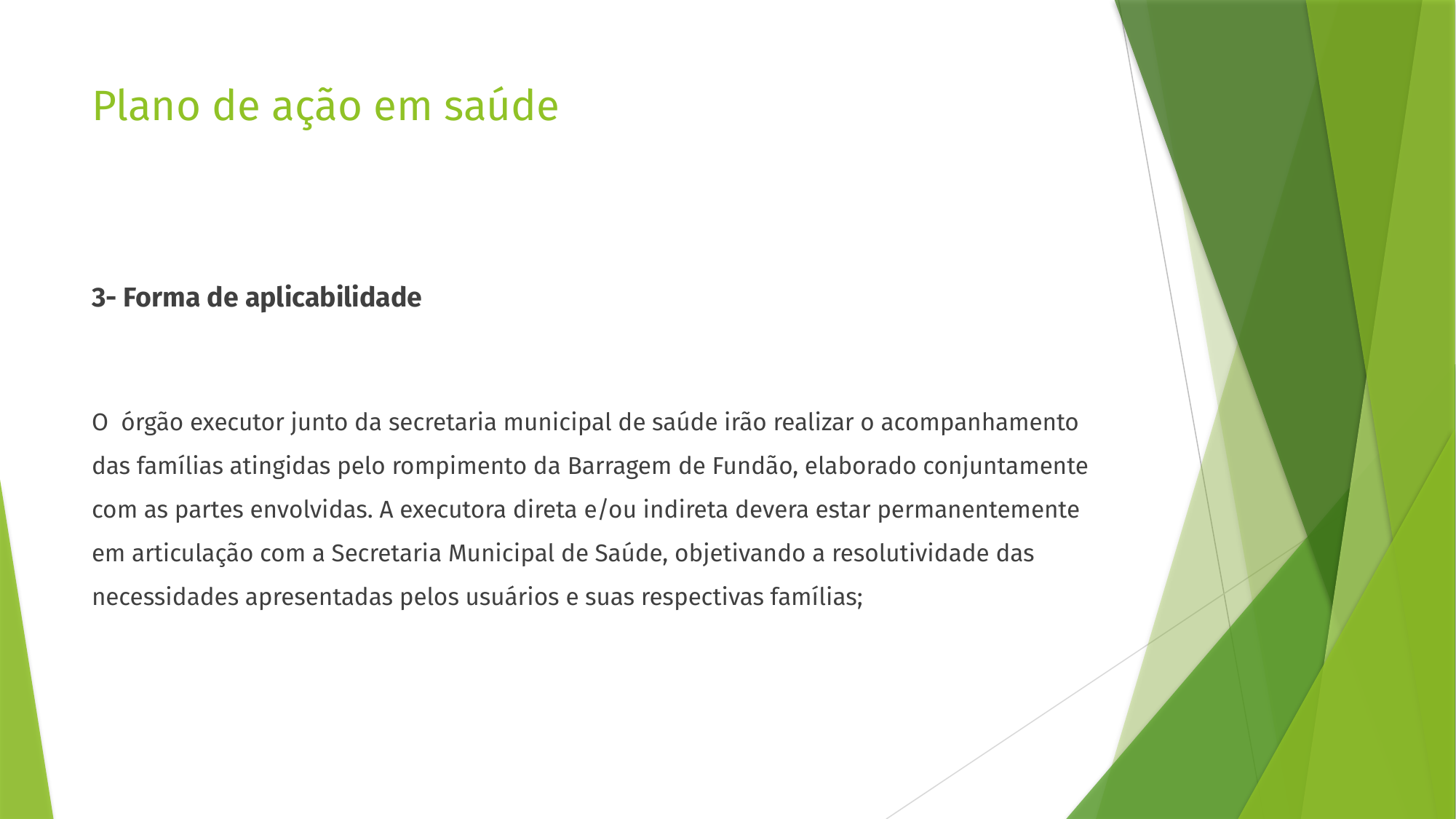

# Plano de ação em saúde
3- Forma de aplicabilidade

O  órgão executor junto da secretaria municipal de saúde irão realizar o acompanhamento das famílias atingidas pelo rompimento da Barragem de Fundão, elaborado conjuntamente com as partes envolvidas. A executora direta e/ou indireta devera estar permanentemente em articulação com a Secretaria Municipal de Saúde, objetivando a resolutividade das necessidades apresentadas pelos usuários e suas respectivas famílias;